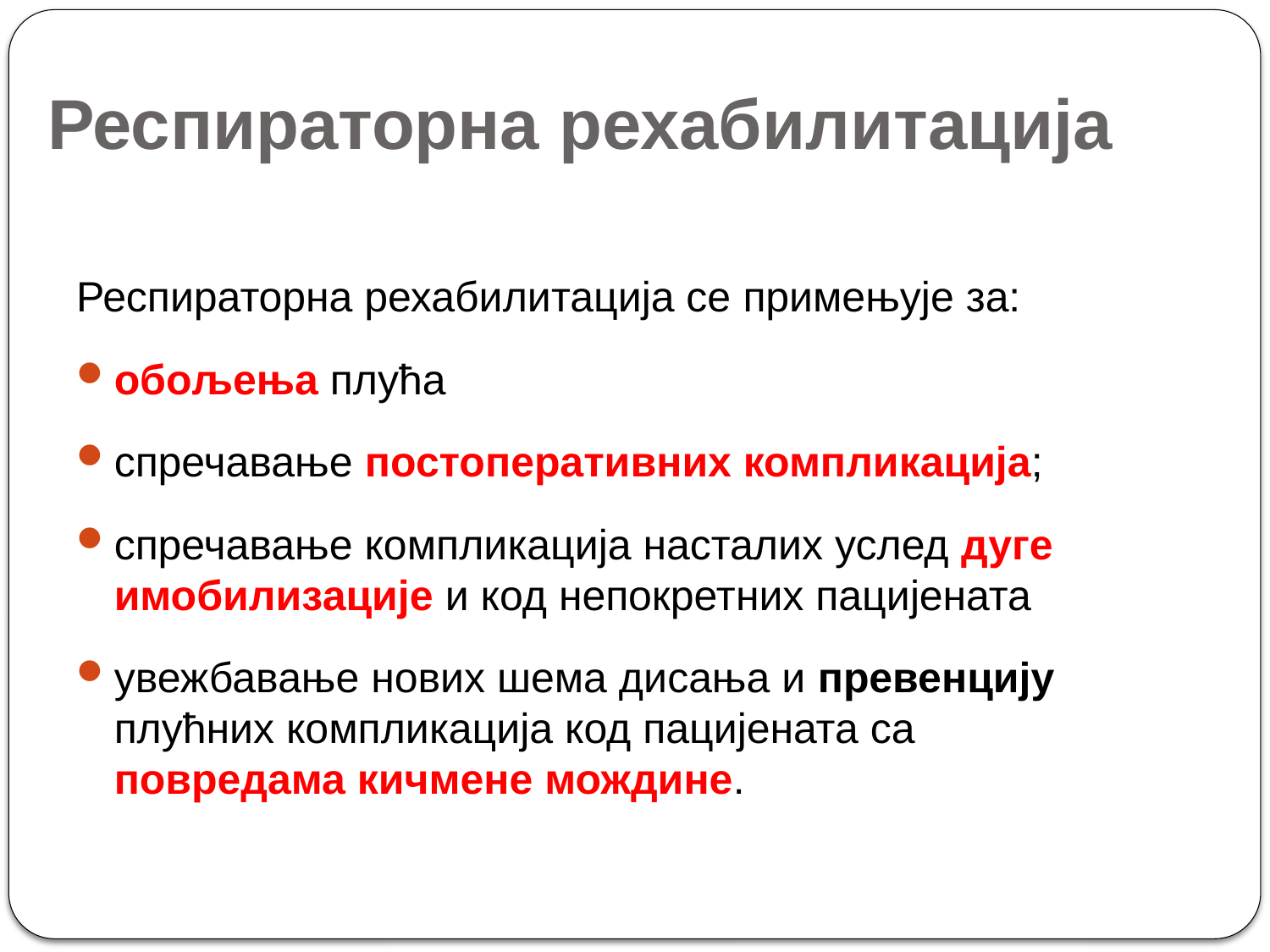

# Респираторна рехабилитација
Респираторна рехабилитација се примењује за:
обољења плућа
спречавање постоперативних компликација;
спречавање компликација насталих услед дуге имобилизације и код непокретних пацијената
увежбавање нових шема дисања и превенцију плућних компликација код пацијената са повредама кичмене мождине.
29